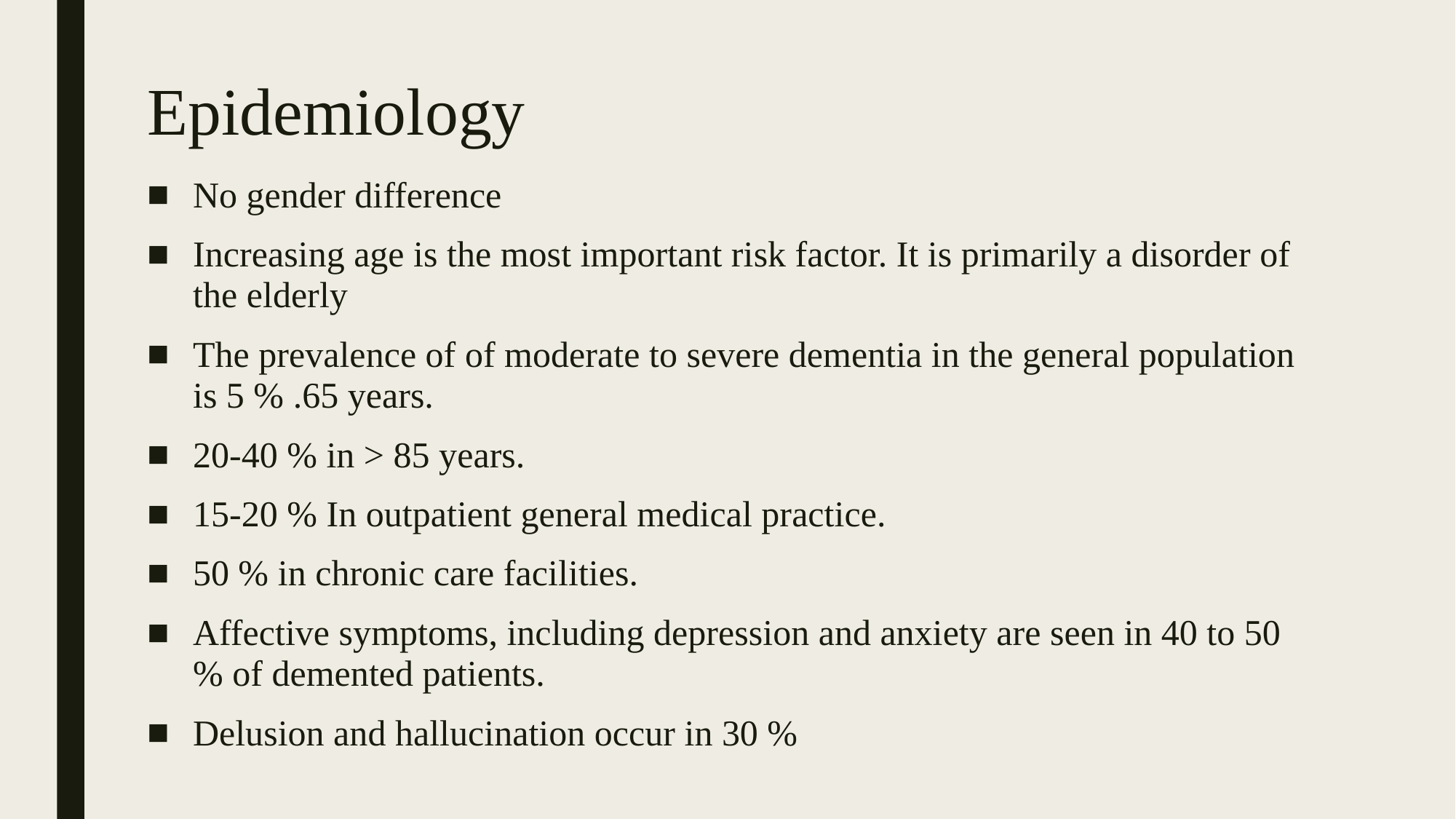

# Epidemiology
No gender difference
Increasing age is the most important risk factor. It is primarily a disorder of the elderly
The prevalence of of moderate to severe dementia in the general population is 5 % .65 years.
20-40 % in > 85 years.
15-20 % In outpatient general medical practice.
50 % in chronic care facilities.
Affective symptoms, including depression and anxiety are seen in 40 to 50 % of demented patients.
Delusion and hallucination occur in 30 %